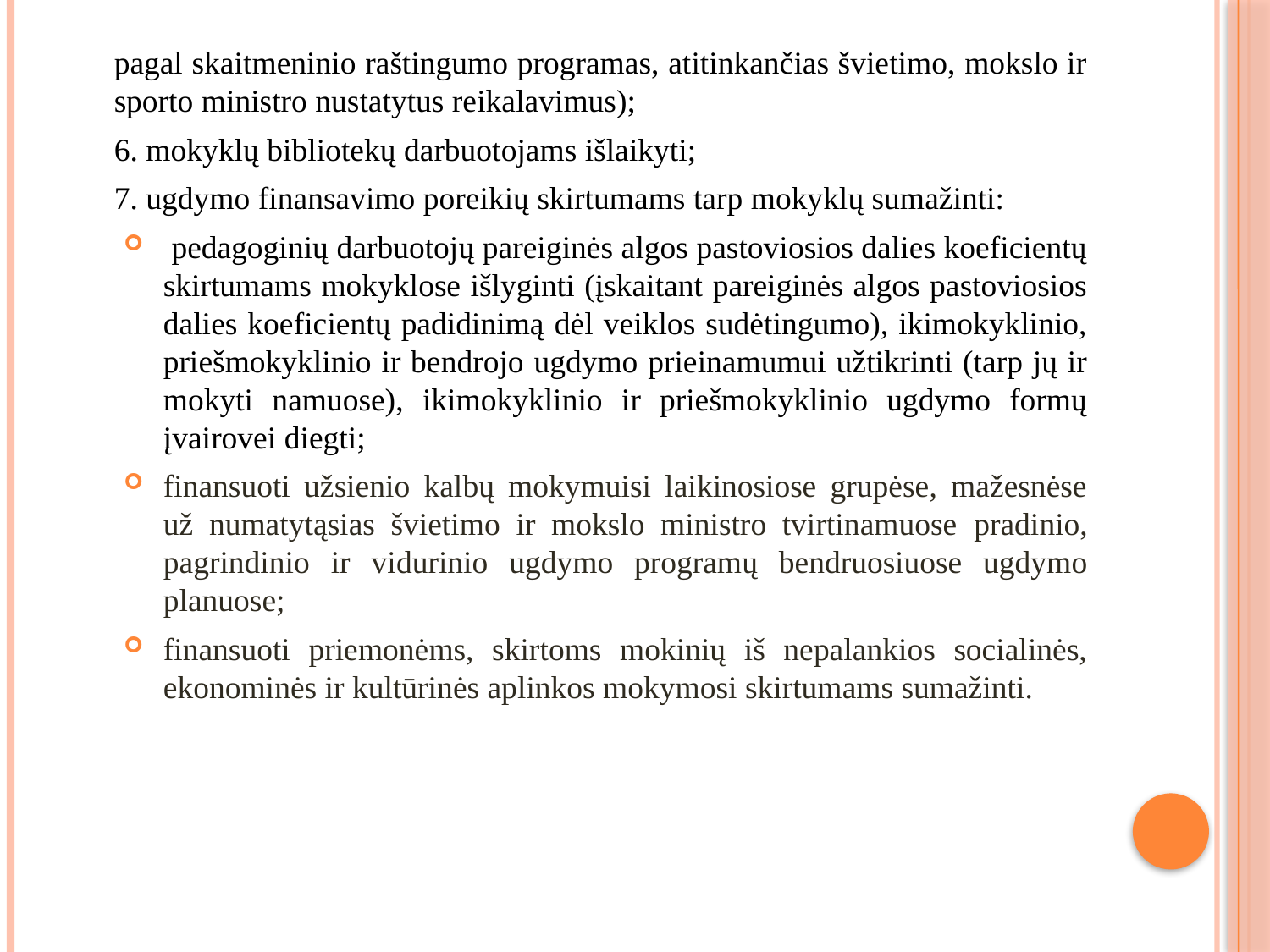

pagal skaitmeninio raštingumo programas, atitinkančias švietimo, mokslo ir sporto ministro nustatytus reikalavimus);
6. mokyklų bibliotekų darbuotojams išlaikyti;
7. ugdymo finansavimo poreikių skirtumams tarp mokyklų sumažinti:
 pedagoginių darbuotojų pareiginės algos pastoviosios dalies koeficientų skirtumams mokyklose išlyginti (įskaitant pareiginės algos pastoviosios dalies koeficientų padidinimą dėl veiklos sudėtingumo), ikimokyklinio, priešmokyklinio ir bendrojo ugdymo prieinamumui užtikrinti (tarp jų ir mokyti namuose), ikimokyklinio ir priešmokyklinio ugdymo formų įvairovei diegti;
finansuoti užsienio kalbų mokymuisi laikinosiose grupėse, mažesnėse už numatytąsias švietimo ir mokslo ministro tvirtinamuose pradinio, pagrindinio ir vidurinio ugdymo programų bendruosiuose ugdymo planuose;
finansuoti priemonėms, skirtoms mokinių iš nepalankios socialinės, ekonominės ir kultūrinės aplinkos mokymosi skirtumams sumažinti.